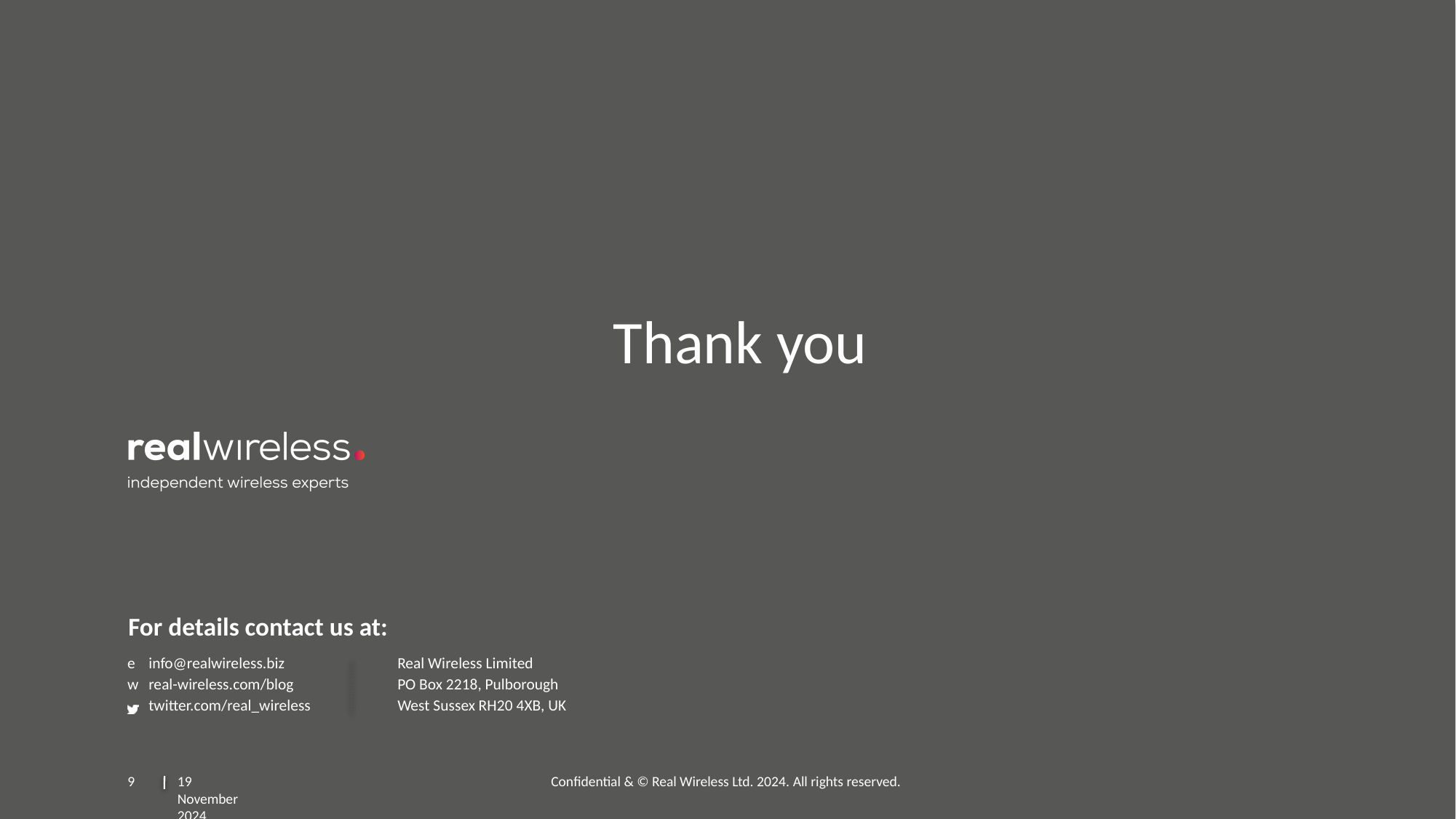

Thank you
9
19 November 2024
Confidential & © Real Wireless Ltd. 2024. All rights reserved.